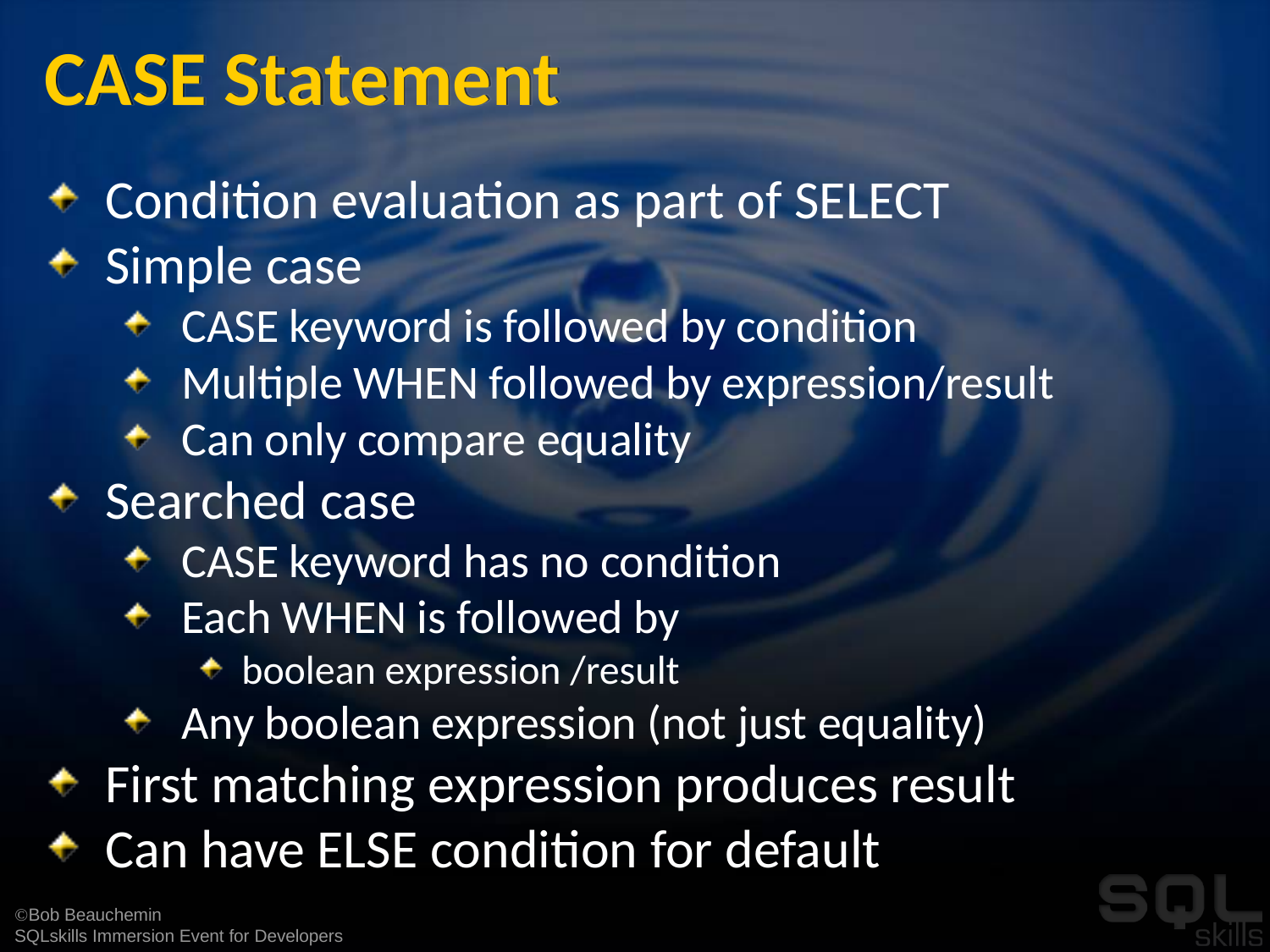

# CASE Statement
Condition evaluation as part of SELECT
Simple case
CASE keyword is followed by condition
Multiple WHEN followed by expression/result
Can only compare equality
Searched case
CASE keyword has no condition
Each WHEN is followed by
boolean expression /result
Any boolean expression (not just equality)
First matching expression produces result
Can have ELSE condition for default